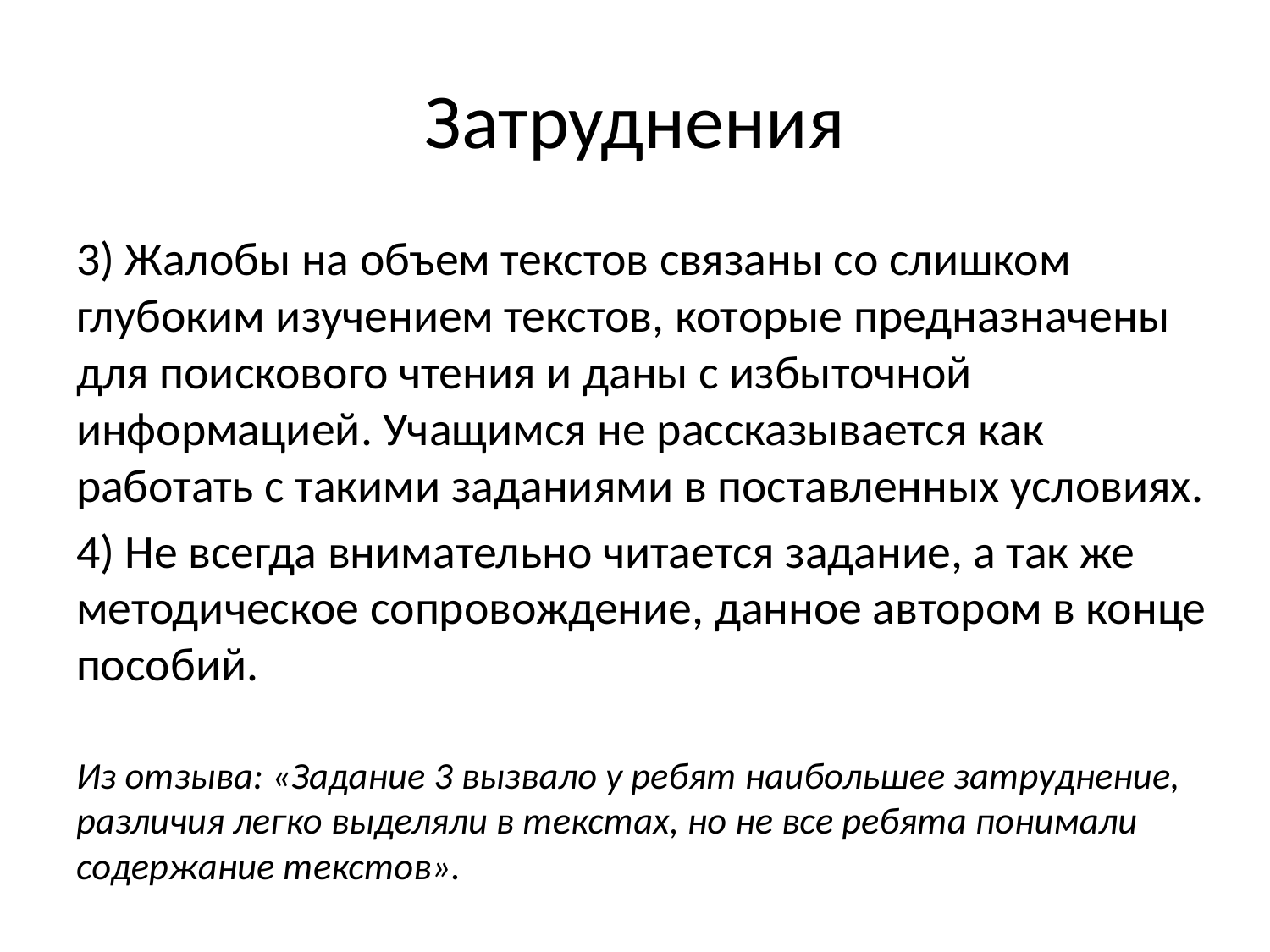

# Затруднения
3) Жалобы на объем текстов связаны со слишком глубоким изучением текстов, которые предназначены для поискового чтения и даны с избыточной информацией. Учащимся не рассказывается как работать с такими заданиями в поставленных условиях.
4) Не всегда внимательно читается задание, а так же методическое сопровождение, данное автором в конце пособий.

Из отзыва: «Задание 3 вызвало у ребят наибольшее затруднение, различия легко выделяли в текстах, но не все ребята понимали содержание текстов».